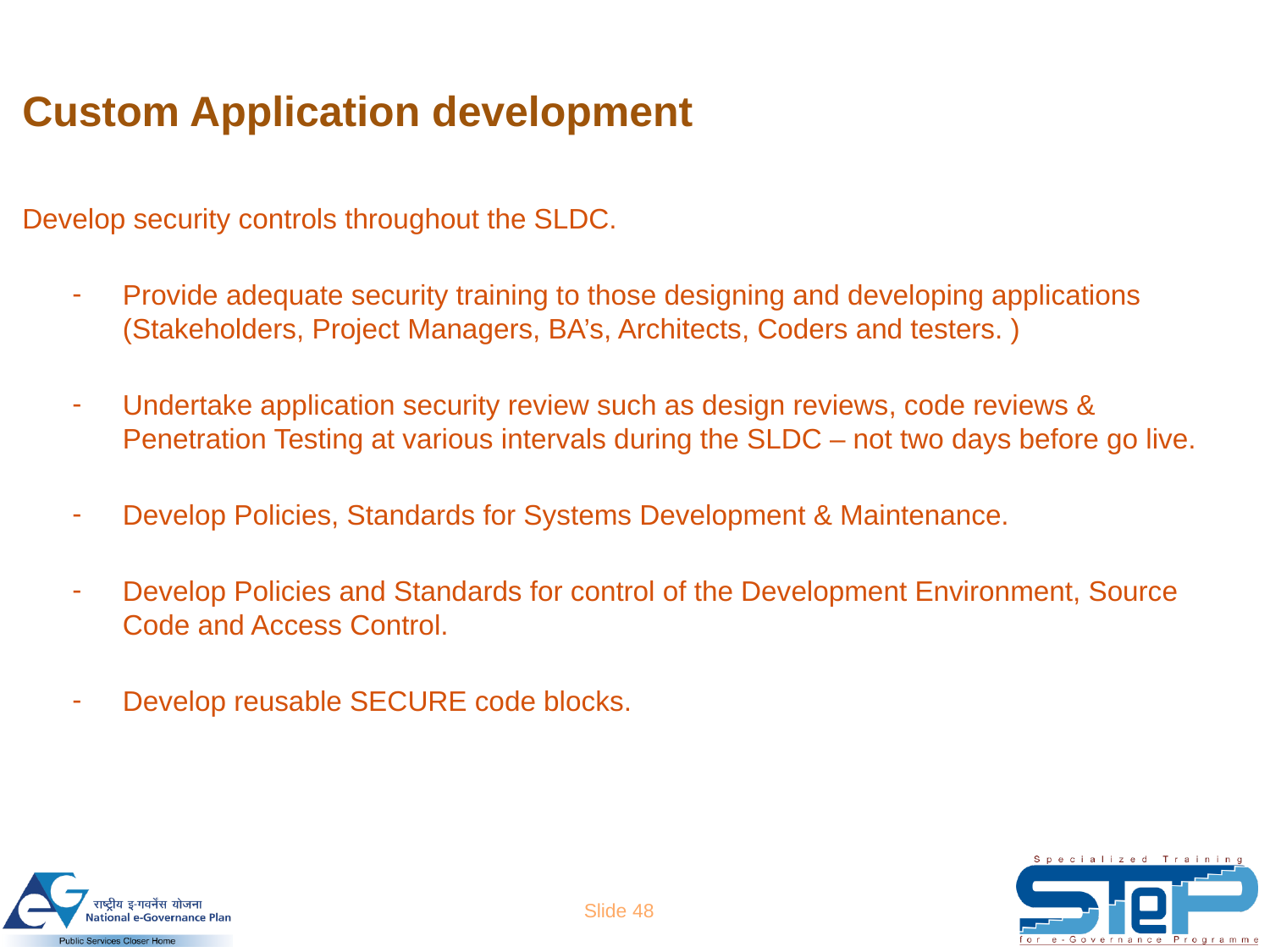

# Custom Application development
Develop security controls throughout the SLDC.
Provide adequate security training to those designing and developing applications (Stakeholders, Project Managers, BA’s, Architects, Coders and testers. )
Undertake application security review such as design reviews, code reviews & Penetration Testing at various intervals during the SLDC – not two days before go live.
Develop Policies, Standards for Systems Development & Maintenance.
Develop Policies and Standards for control of the Development Environment, Source Code and Access Control.
Develop reusable SECURE code blocks.